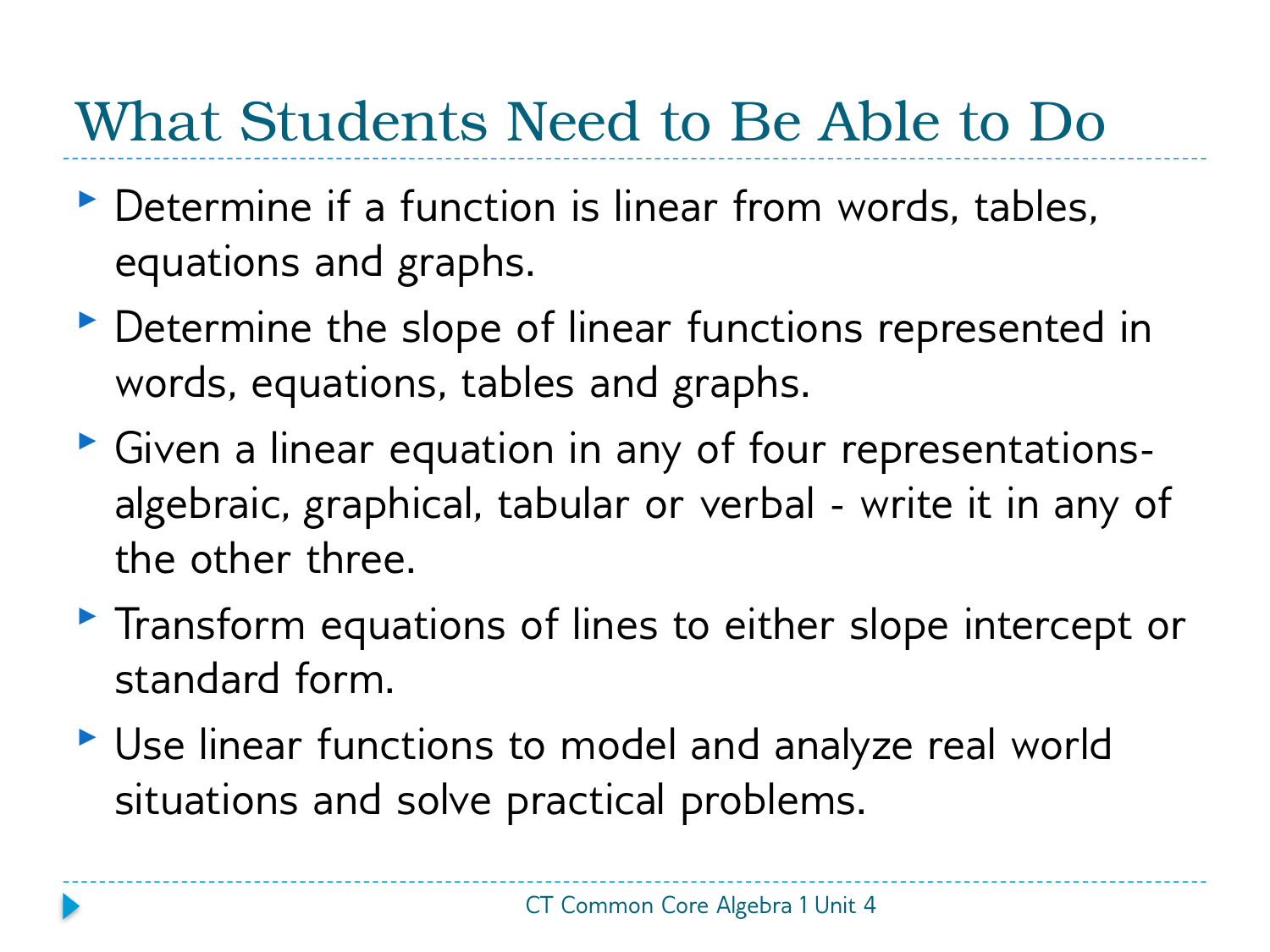

# What Students Need to Be Able to Do
Determine if a function is linear from words, tables, equations and graphs.
Determine the slope of linear functions represented in words, equations, tables and graphs.
Given a linear equation in any of four representations- algebraic, graphical, tabular or verbal - write it in any of the other three.
Transform equations of lines to either slope intercept or standard form.
Use linear functions to model and analyze real world situations and solve practical problems.

CT Common Core Algebra 1 Unit 4